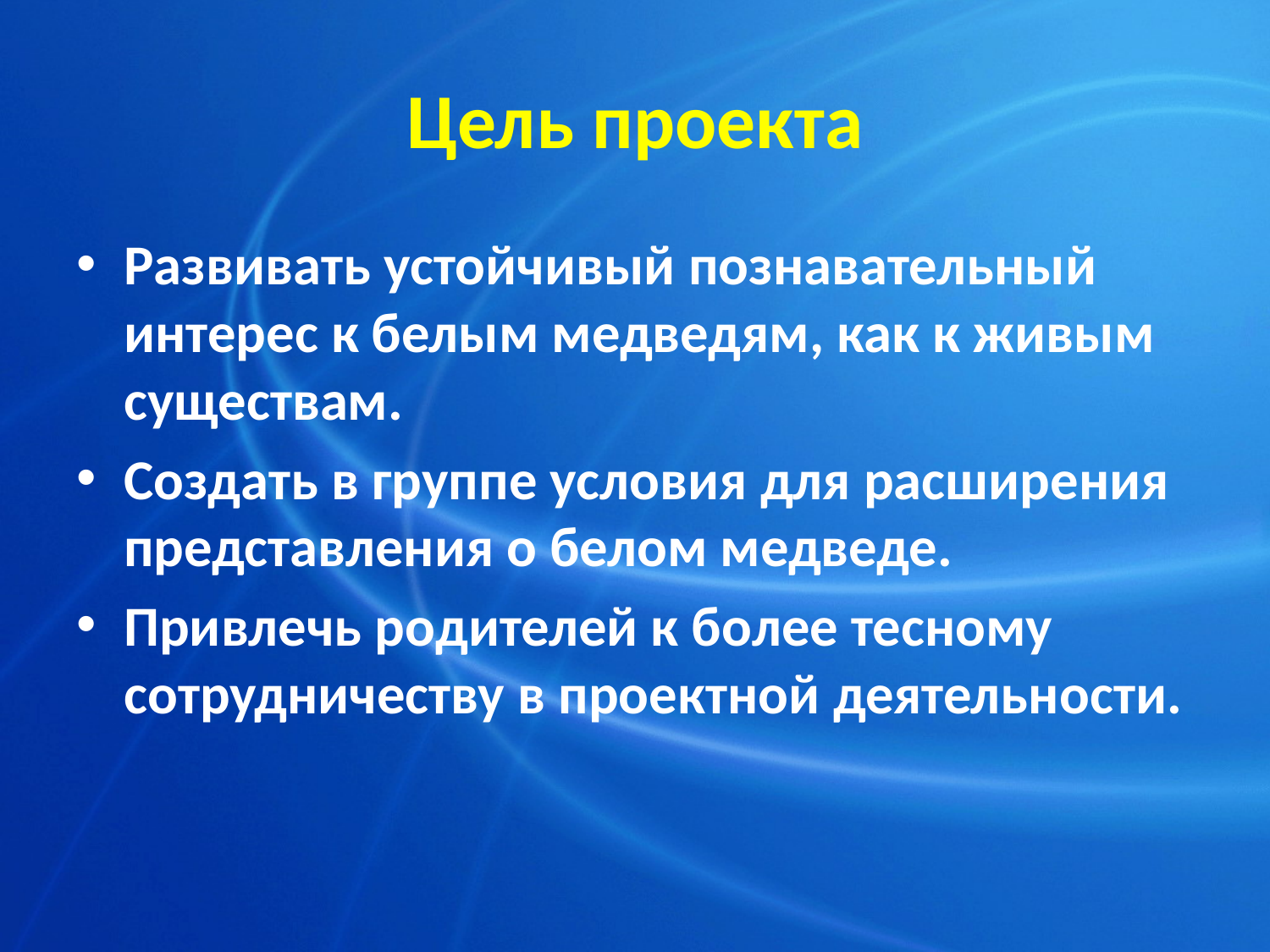

# Цель проекта
Развивать устойчивый познавательный интерес к белым медведям, как к живым существам.
Создать в группе условия для расширения представления о белом медведе.
Привлечь родителей к более тесному сотрудничеству в проектной деятельности.